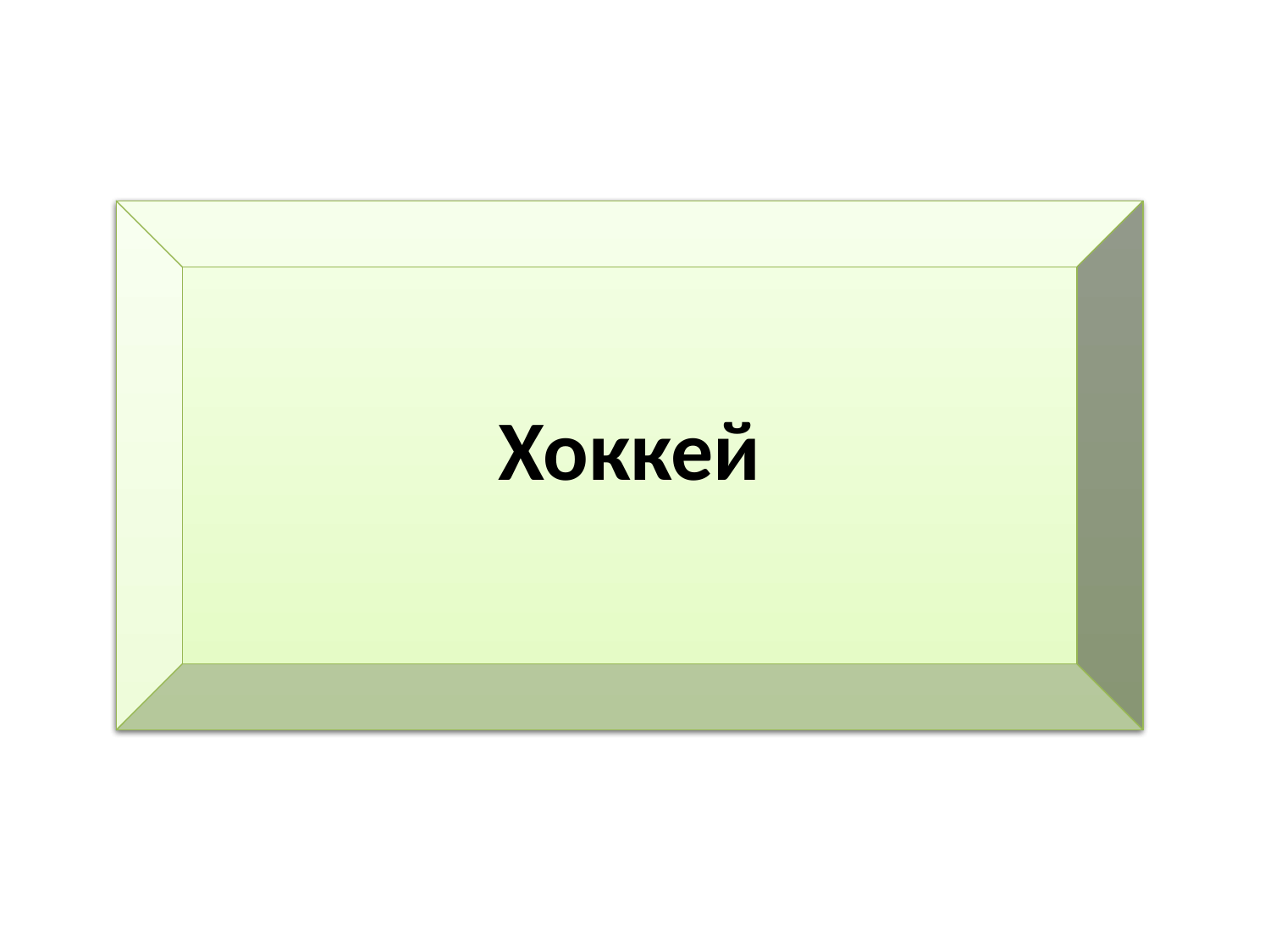

Спортивная командная игра на льду или на газоне?

Хоккей